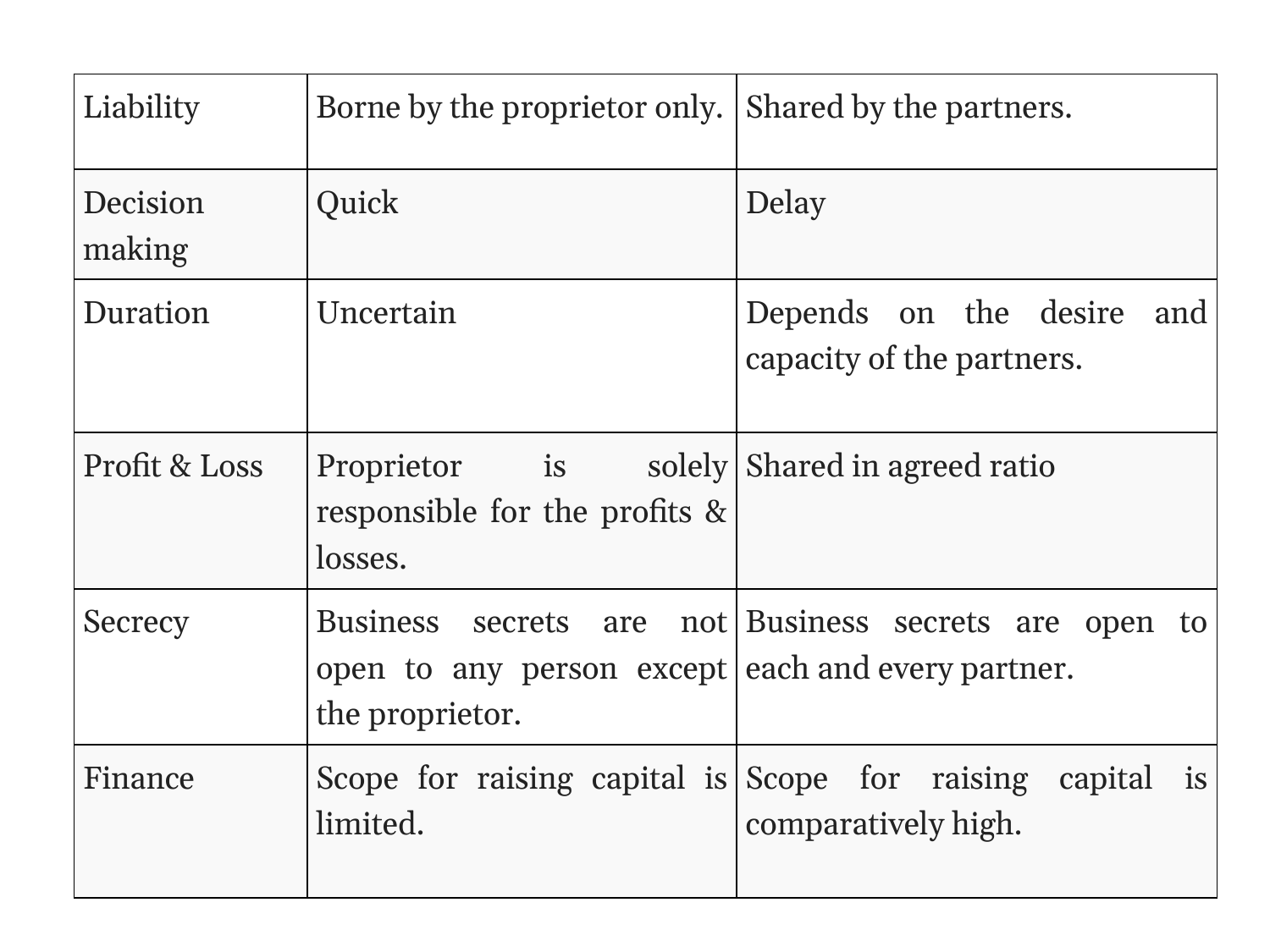

| Liability | Borne by the proprietor only. | Shared by the partners. |
| --- | --- | --- |
| Decision making | Quick | Delay |
| Duration | Uncertain | Depends on the desire and capacity of the partners. |
| Profit & Loss | Proprietor is solely responsible for the profits & losses. | Shared in agreed ratio |
| Secrecy | Business secrets are not open to any person except the proprietor. | Business secrets are open to each and every partner. |
| Finance | Scope for raising capital is limited. | Scope for raising capital is comparatively high. |